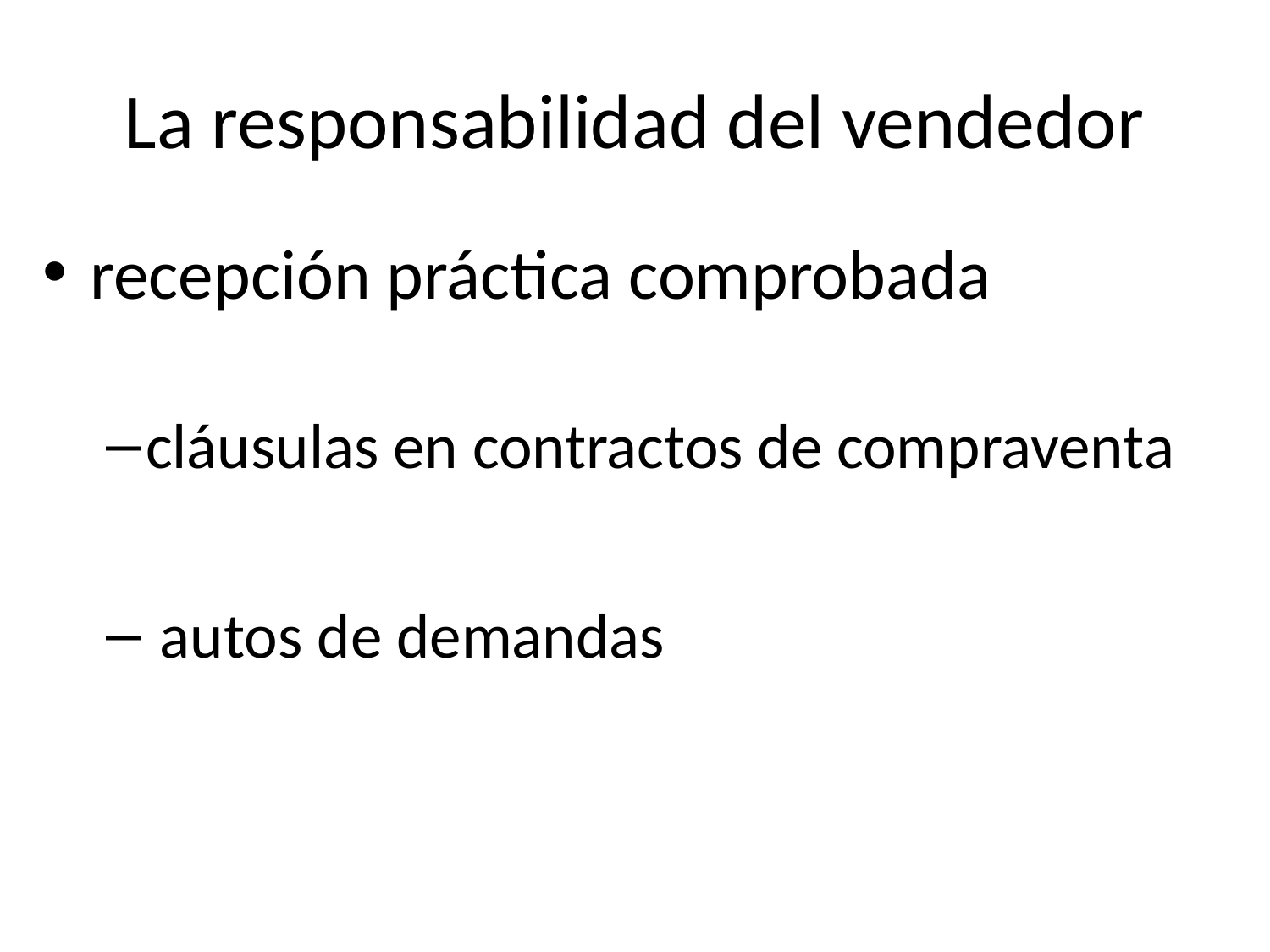

# La responsabilidad del vendedor
recepción práctica comprobada

cláusulas en contractos de compraventa

 autos de demandas